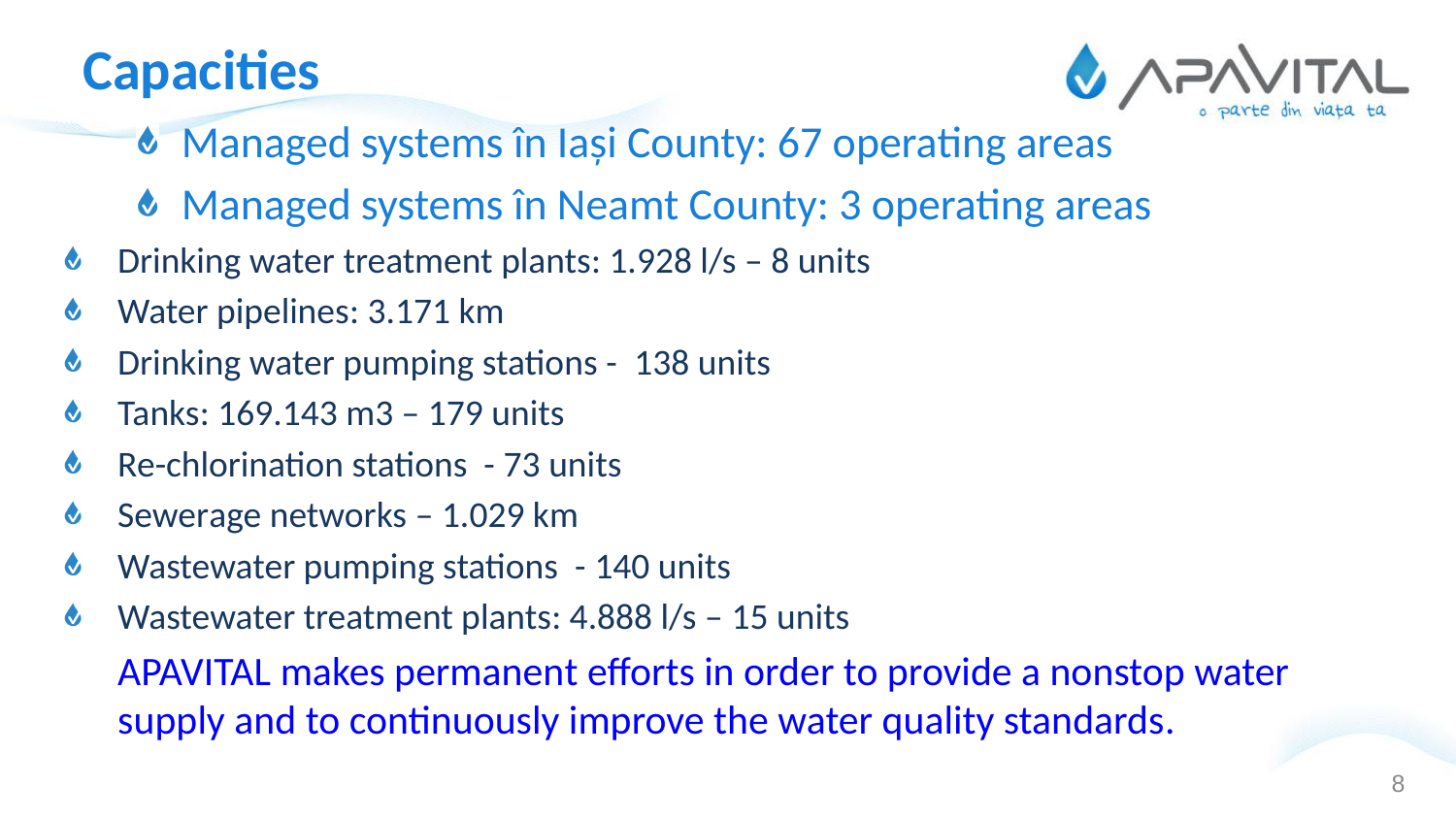

Capacities
Managed systems în Iași County: 67 operating areas
Managed systems în Neamt County: 3 operating areas
Drinking water treatment plants: 1.928 l/s – 8 units
Water pipelines: 3.171 km
Drinking water pumping stations -  138 units
Tanks: 169.143 m3 – 179 units
Re-chlorination stations  - 73 units
Sewerage networks – 1.029 km
Wastewater pumping stations  - 140 units
Wastewater treatment plants: 4.888 l/s – 15 units
	APAVITAL makes permanent efforts in order to provide a nonstop water supply and to continuously improve the water quality standards.
8